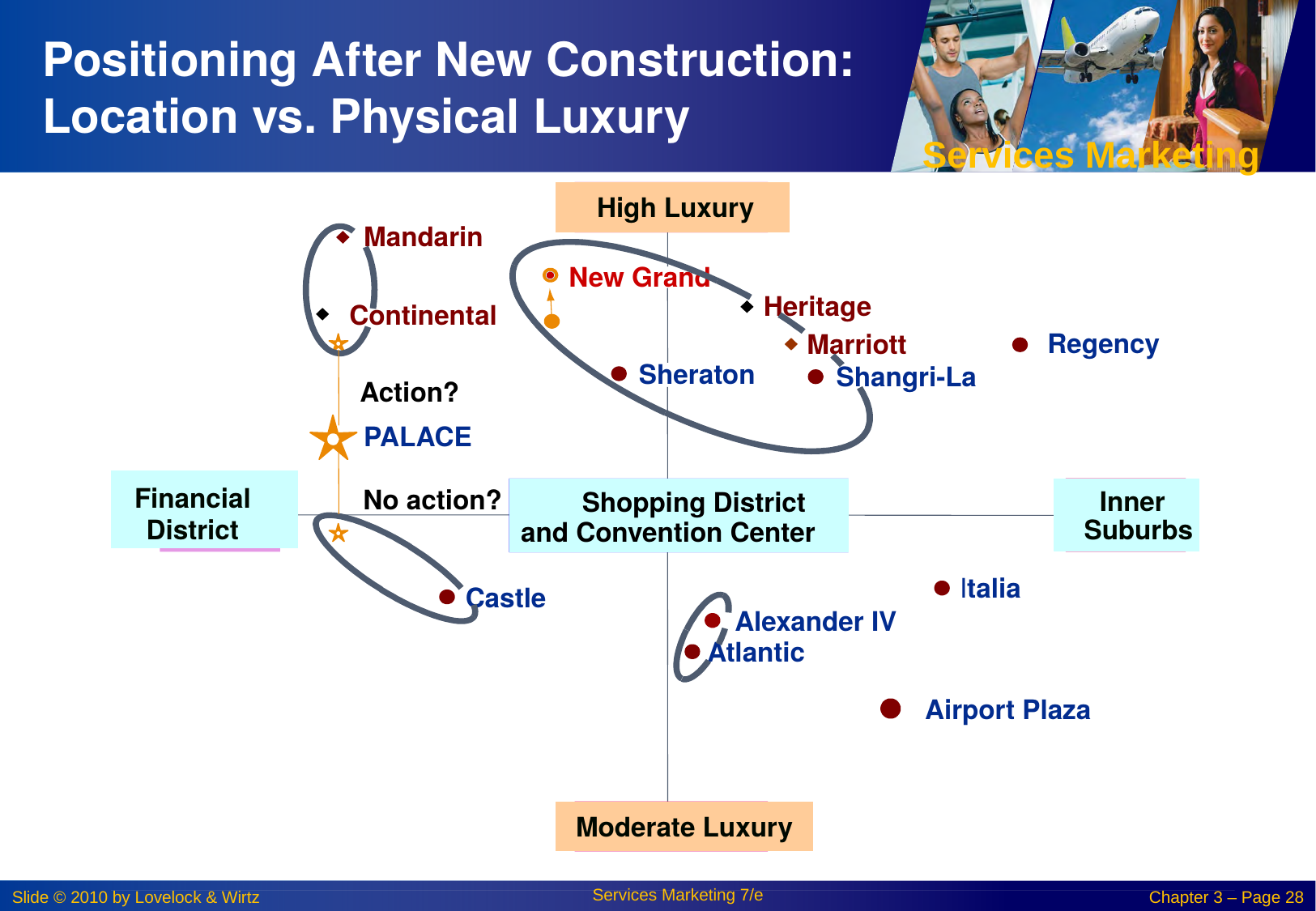

# Positioning After New Construction: Location vs. Physical Luxury

High Luxury
Mandarin

New Grand

Heritage

Continental

Regency
Marriott

Sheraton
Shangri-La

Action?

PALACE

Financial
No action?
Inner
Shopping District

District
Suburbs
and Convention Center

Italia

Castle

Alexander IV

Atlantic

Airport Plaza

Moderate Luxury